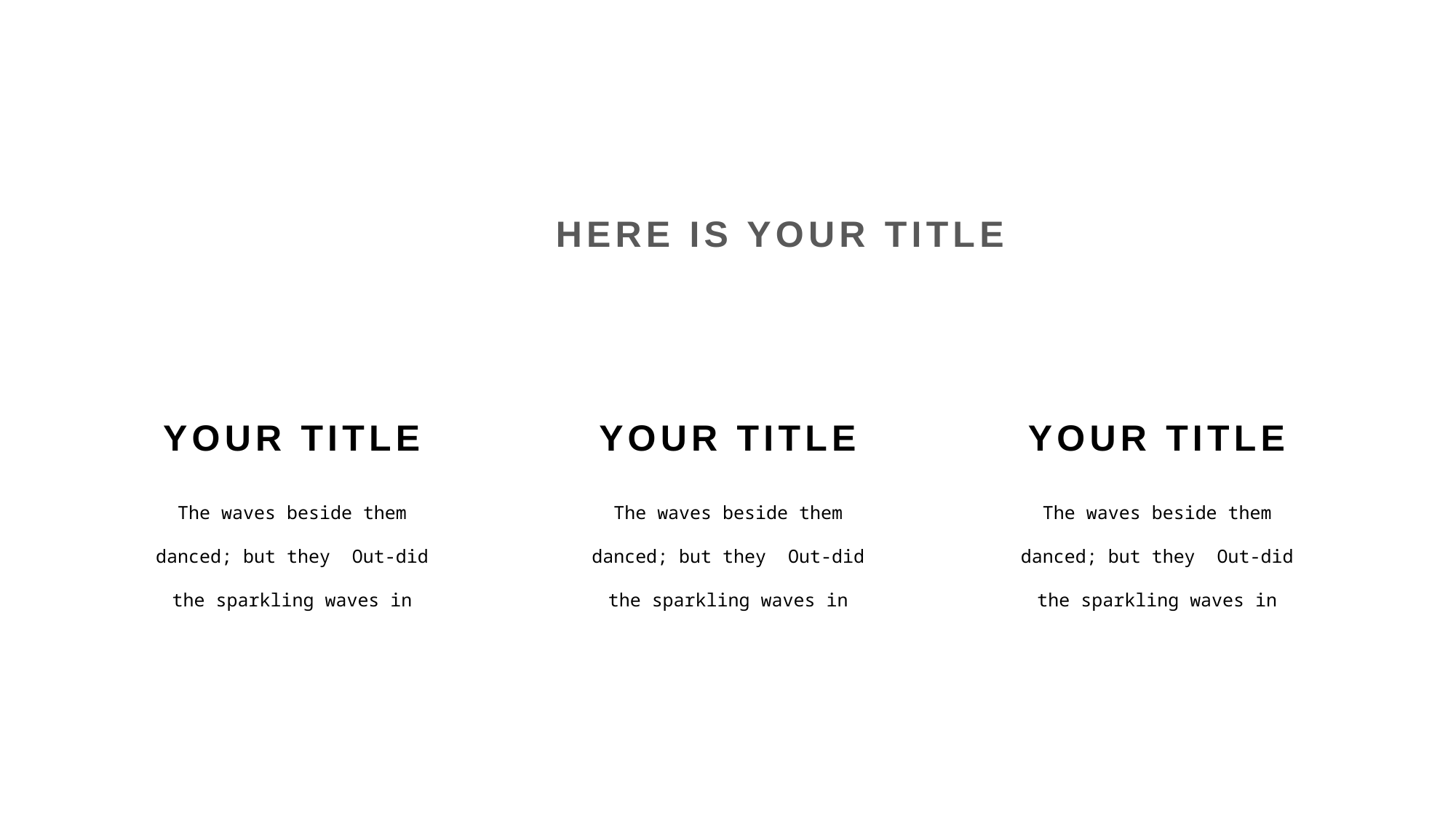

HERE IS YOUR TITLE
YOUR TITLE
YOUR TITLE
YOUR TITLE
The waves beside them danced; but they  Out-did the sparkling waves in
The waves beside them danced; but they  Out-did the sparkling waves in
The waves beside them danced; but they  Out-did the sparkling waves in